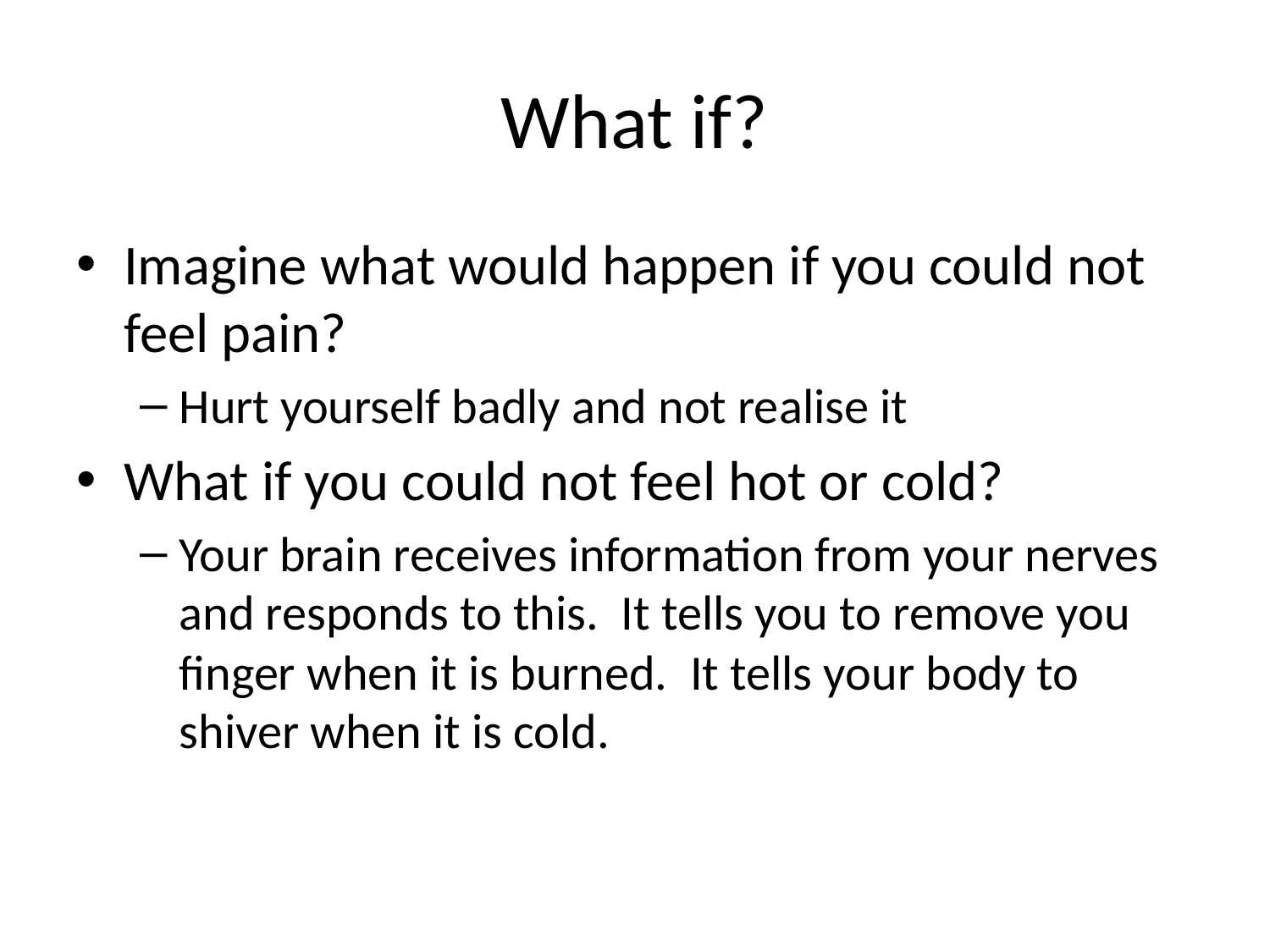

# What if?
Imagine what would happen if you could not feel pain?
Hurt yourself badly and not realise it
What if you could not feel hot or cold?
Your brain receives information from your nerves and responds to this.  It tells you to remove you finger when it is burned.  It tells your body to shiver when it is cold.